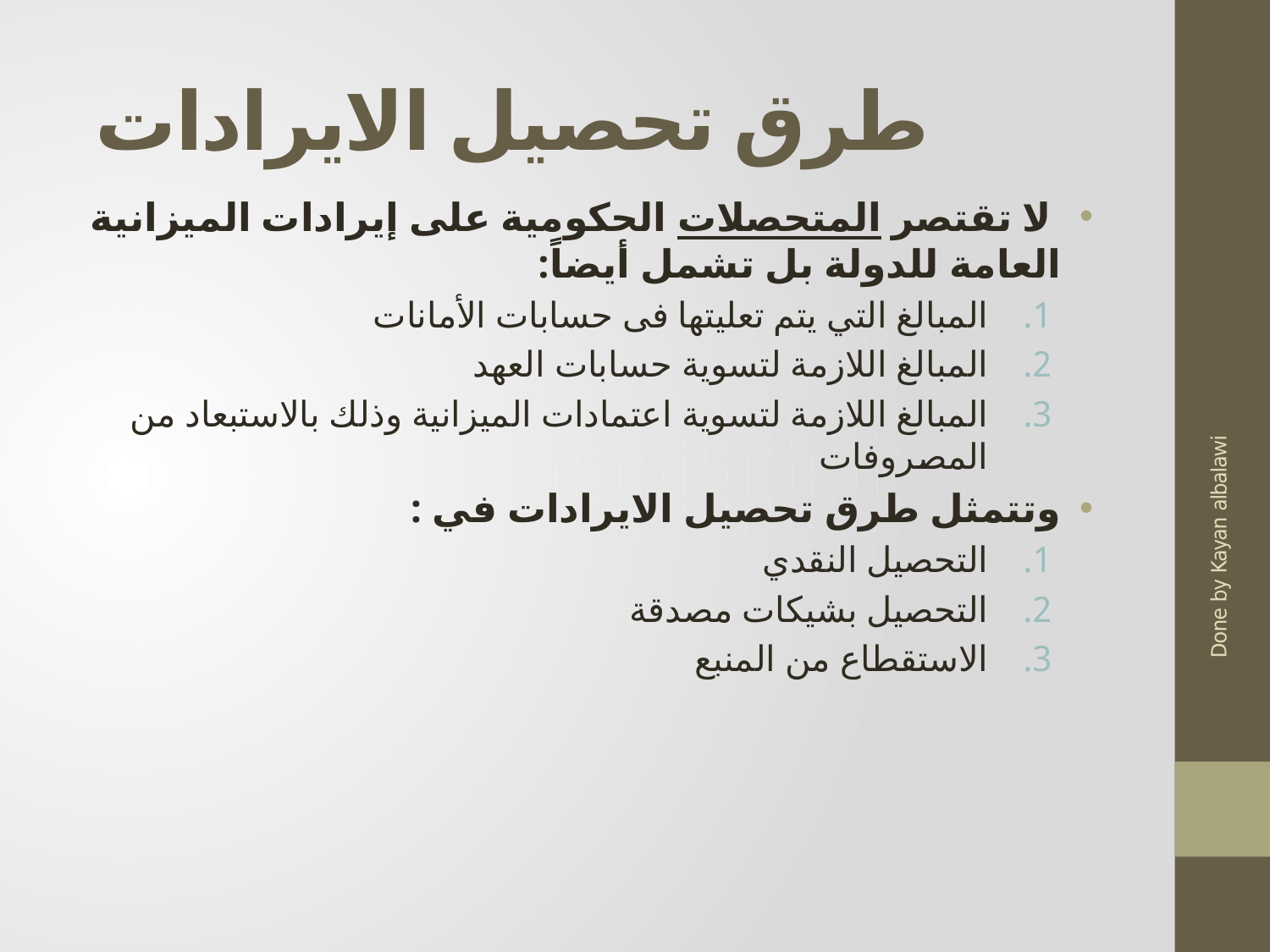

# طرق تحصيل الايرادات
 لا تقتصر المتحصلات الحكومية على إيرادات الميزانية العامة للدولة بل تشمل أيضاً:
المبالغ التي يتم تعليتها فى حسابات الأمانات
المبالغ اللازمة لتسوية حسابات العهد
المبالغ اللازمة لتسوية اعتمادات الميزانية وذلك بالاستبعاد من المصروفات
وتتمثل طرق تحصيل الايرادات في :
التحصيل النقدي
التحصيل بشيكات مصدقة
الاستقطاع من المنبع
Done by Kayan albalawi